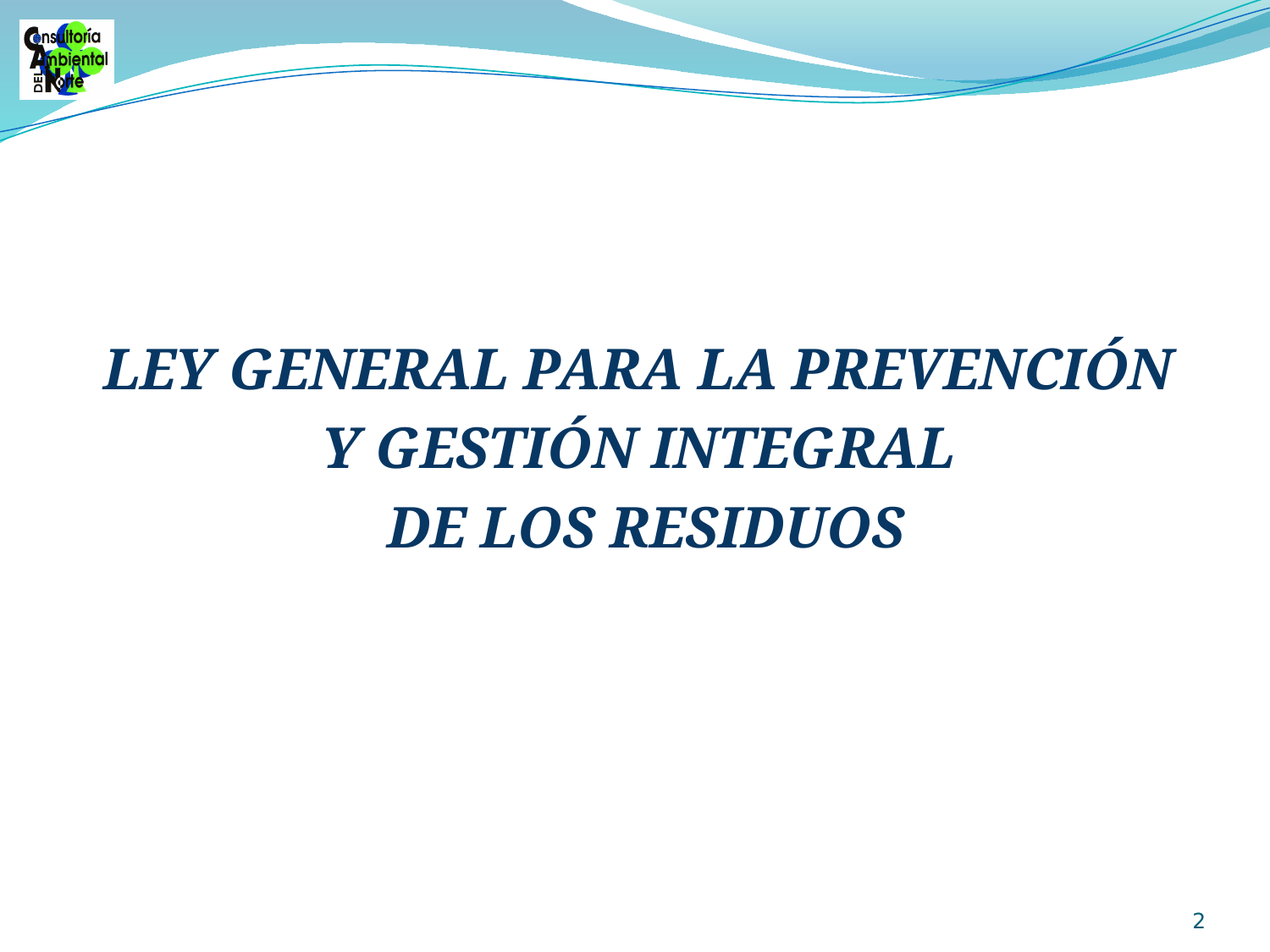

LEY GENERAL PARA LA PREVENCIÓN
Y GESTIÓN INTEGRAL
DE LOS RESIDUOS

2